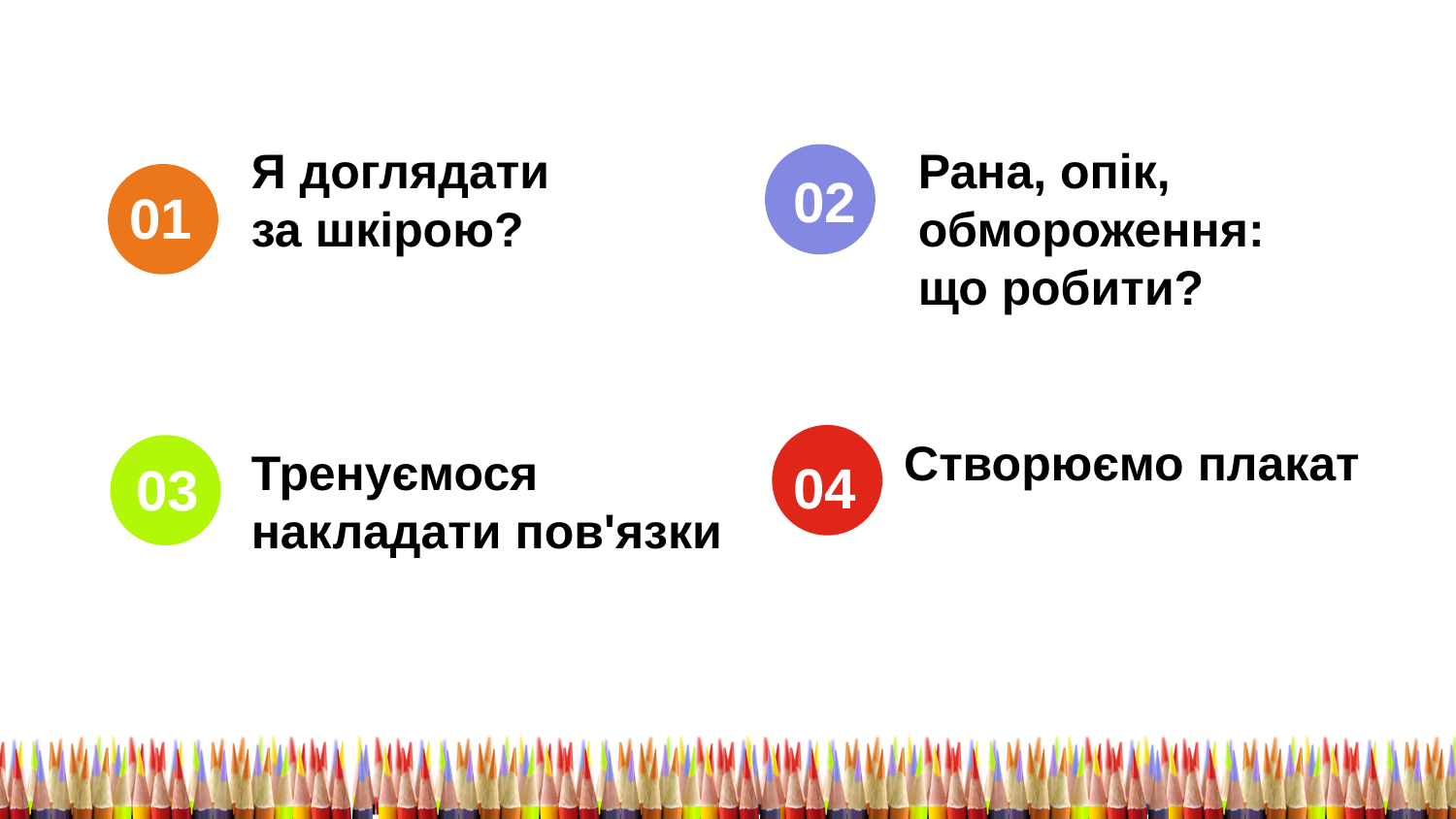

Я доглядати
за шкірою?
Рана, опік,
обмороження:
що робити?

02
01

Створюємо плакат
Тренуємося
накладати пов'язки

04
03